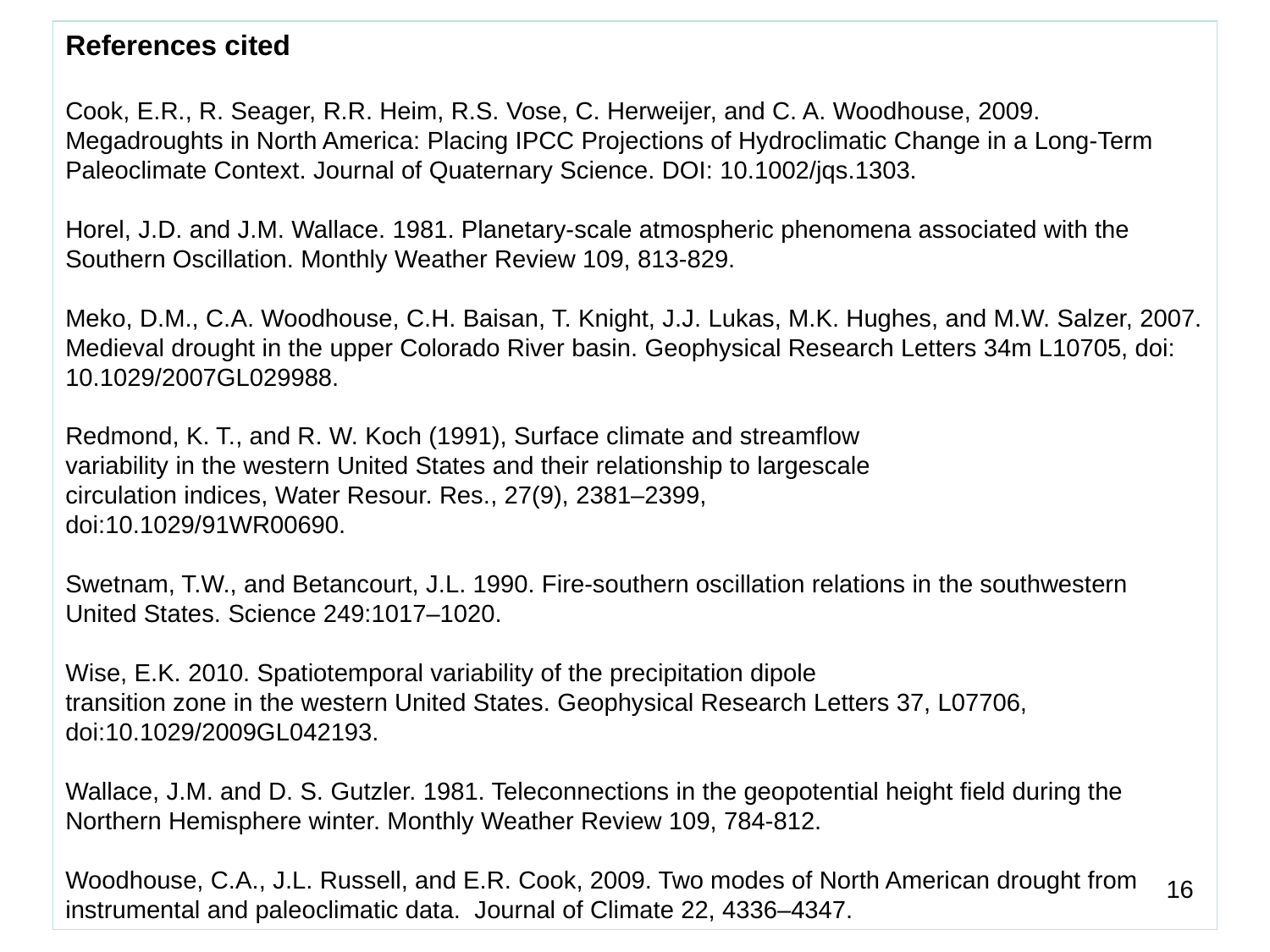

References cited

Cook, E.R., R. Seager, R.R. Heim, R.S. Vose, C. Herweijer, and C. A. Woodhouse, 2009. Megadroughts in North America: Placing IPCC Projections of Hydroclimatic Change in a Long-Term Paleoclimate Context. Journal of Quaternary Science. DOI: 10.1002/jqs.1303.

Horel, J.D. and J.M. Wallace. 1981. Planetary-scale atmospheric phenomena associated with the Southern Oscillation. Monthly Weather Review 109, 813-829.

Meko, D.M., C.A. Woodhouse, C.H. Baisan, T. Knight, J.J. Lukas, M.K. Hughes, and M.W. Salzer, 2007. Medieval drought in the upper Colorado River basin. Geophysical Research Letters 34m L10705, doi: 10.1029/2007GL029988.

Redmond, K. T., and R. W. Koch (1991), Surface climate and streamflow
variability in the western United States and their relationship to largescale
circulation indices, Water Resour. Res., 27(9), 2381–2399,
doi:10.1029/91WR00690.

Swetnam, T.W., and Betancourt, J.L. 1990. Fire-southern oscillation relations in the southwestern
United States. Science 249:1017–1020.

Wise, E.K. 2010. Spatiotemporal variability of the precipitation dipole
transition zone in the western United States. Geophysical Research Letters 37, L07706, doi:10.1029/2009GL042193.

Wallace, J.M. and D. S. Gutzler. 1981. Teleconnections in the geopotential height field during the Northern Hemisphere winter. Monthly Weather Review 109, 784-812.

Woodhouse, C.A., J.L. Russell, and E.R. Cook, 2009. Two modes of North American drought from instrumental and paleoclimatic data.  Journal of Climate 22, 4336–4347.
16